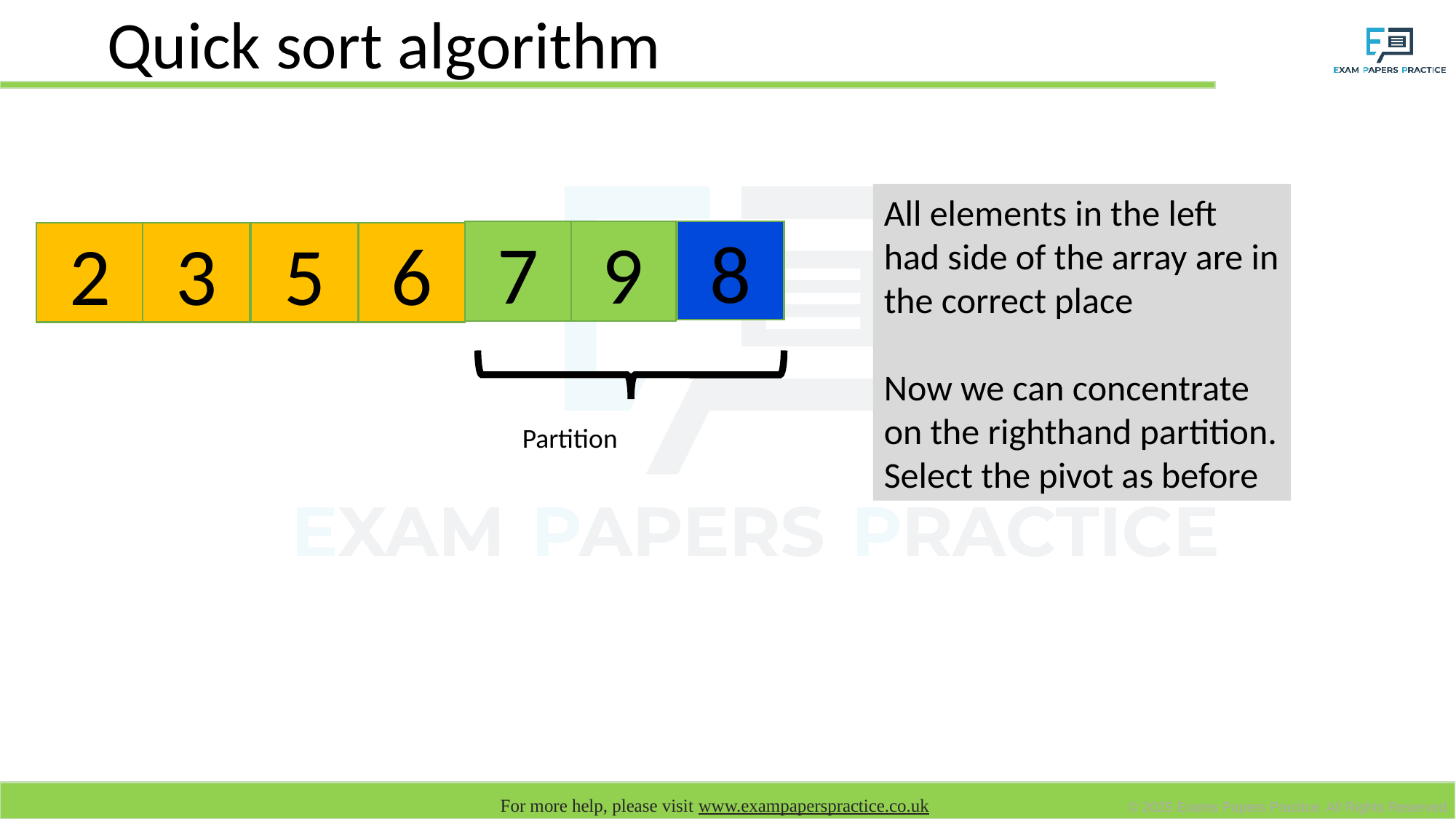

# Quick sort algorithm
All elements in the left had side of the array are in the correct place

Now we can concentrate on the righthand partition. Select the pivot as before
8
7
9

5
3
2
6
Partition